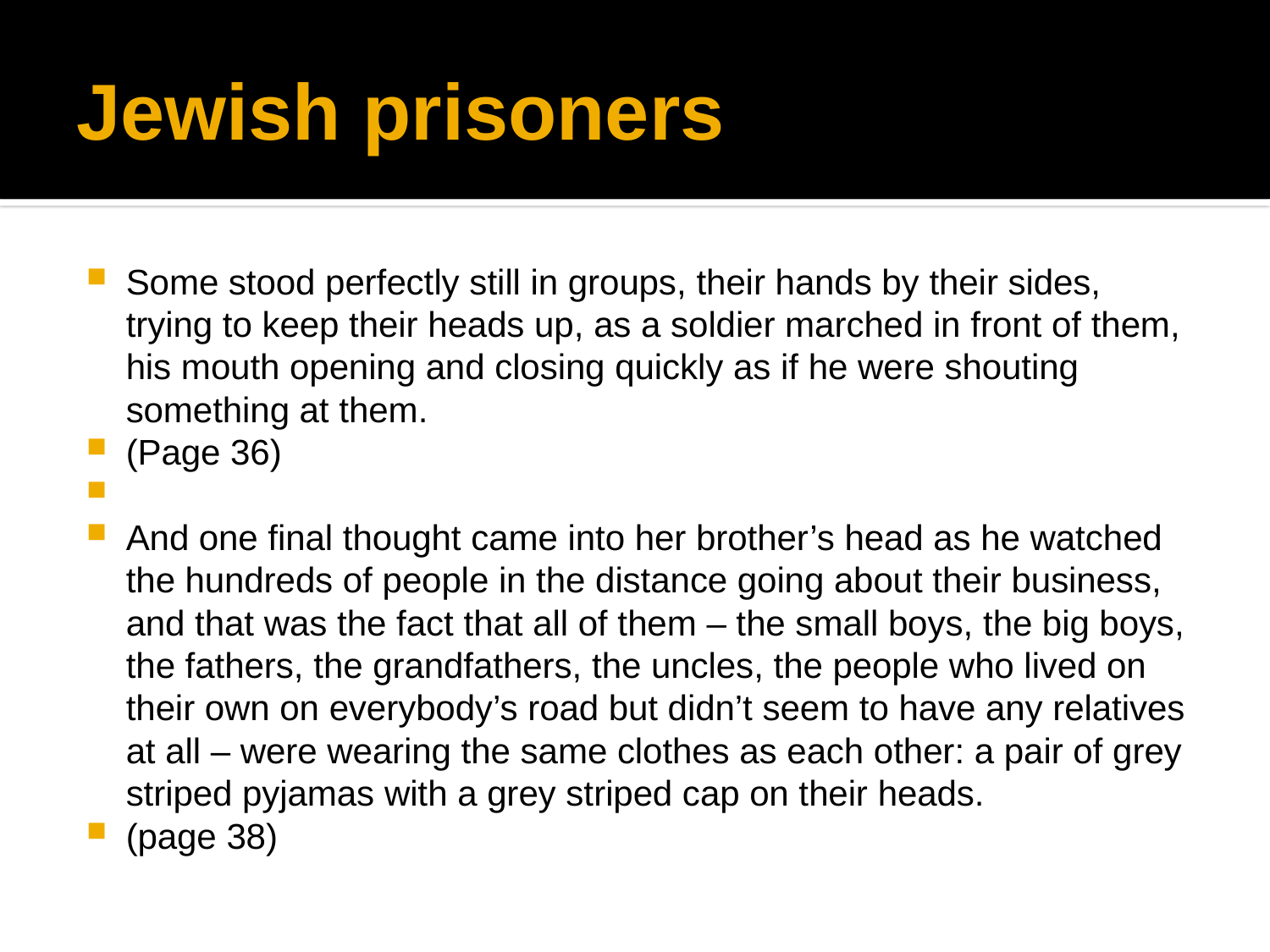

# Jewish prisoners
Some stood perfectly still in groups, their hands by their sides, trying to keep their heads up, as a soldier marched in front of them, his mouth opening and closing quickly as if he were shouting something at them.
(Page 36)

And one final thought came into her brother’s head as he watched the hundreds of people in the distance going about their business, and that was the fact that all of them – the small boys, the big boys, the fathers, the grandfathers, the uncles, the people who lived on their own on everybody’s road but didn’t seem to have any relatives at all – were wearing the same clothes as each other: a pair of grey striped pyjamas with a grey striped cap on their heads.
(page 38)